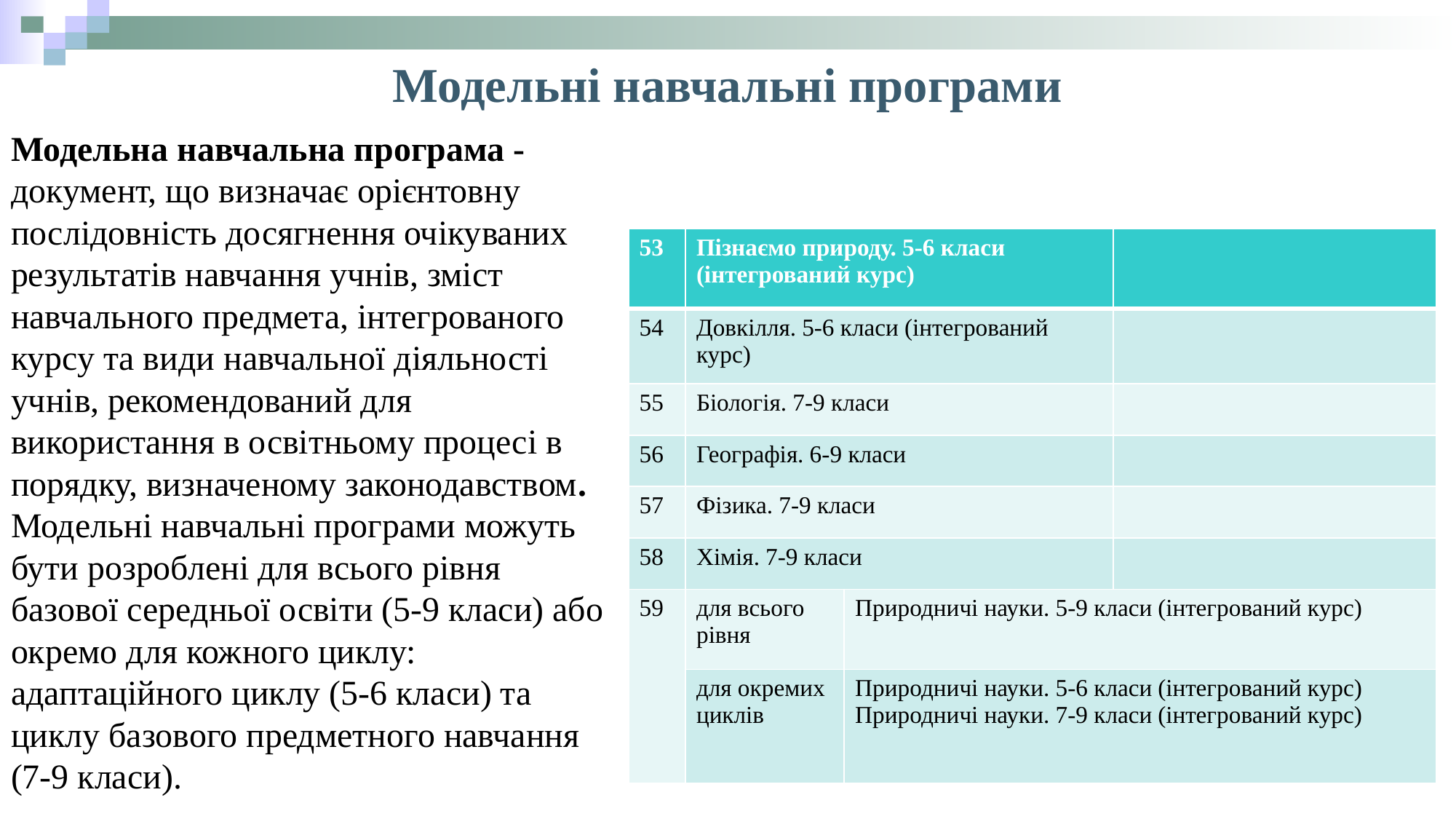

Модельні навчальні програми
Модельна навчальна програма - документ, що визначає орієнтовну послідовність досягнення очікуваних результатів навчання учнів, зміст навчального предмета, інтегрованого курсу та види навчальної діяльності учнів, рекомендований для використання в освітньому процесі в порядку, визначеному законодавством.
Модельні навчальні програми можуть бути розроблені для всього рівня базової середньої освіти (5-9 класи) або окремо для кожного циклу: адаптаційного циклу (5-6 класи) та циклу базового предметного навчання (7-9 класи).
| 53 | Пізнаємо природу. 5-6 класи (інтегрований курс) |  |  |
| --- | --- | --- | --- |
| 54 | Довкілля. 5-6 класи (інтегрований курс) |  |  |
| 55 | Біологія. 7-9 класи |  |  |
| 56 | Географія. 6-9 класи |  |  |
| 57 | Фізика. 7-9 класи |  |  |
| 58 | Хімія. 7-9 класи |  |  |
| 59 | для всього рівня | Природничі науки. 5-9 класи (інтегрований курс) |  |
|  | для окремих циклів | Природничі науки. 5-6 класи (інтегрований курс) Природничі науки. 7-9 класи (інтегрований курс) |  |
..